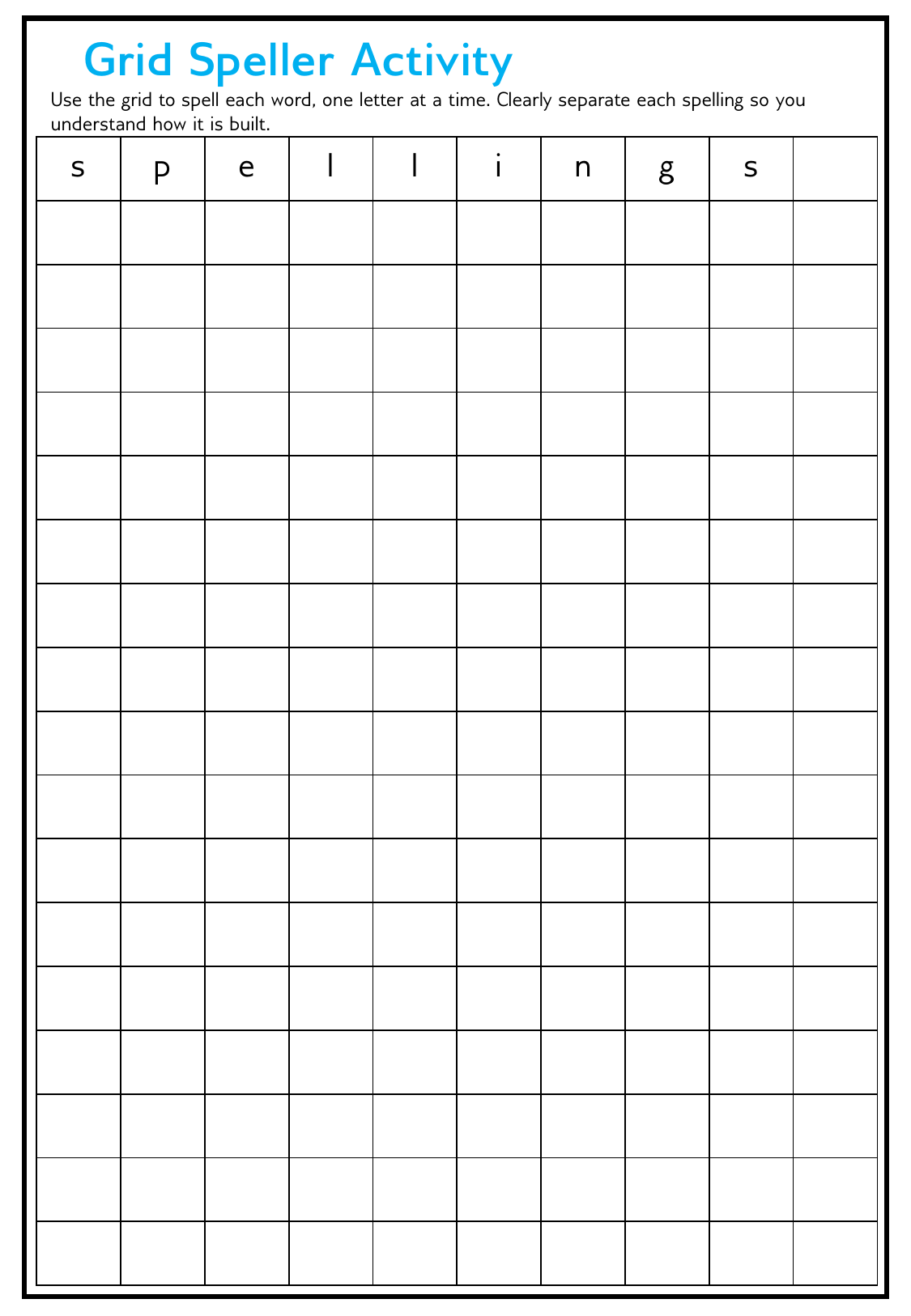

Grid Speller Activity
Use the grid to spell each word, one letter at a time. Clearly separate each spelling so you understand how it is built.
| s | p | e | l | l | i | n | g | s |  |
| --- | --- | --- | --- | --- | --- | --- | --- | --- | --- |
|  |  |  |  |  |  |  |  |  |  |
|  |  |  |  |  |  |  |  |  |  |
|  |  |  |  |  |  |  |  |  |  |
|  |  |  |  |  |  |  |  |  |  |
|  |  |  |  |  |  |  |  |  |  |
|  |  |  |  |  |  |  |  |  |  |
|  |  |  |  |  |  |  |  |  |  |
|  |  |  |  |  |  |  |  |  |  |
|  |  |  |  |  |  |  |  |  |  |
|  |  |  |  |  |  |  |  |  |  |
|  |  |  |  |  |  |  |  |  |  |
|  |  |  |  |  |  |  |  |  |  |
|  |  |  |  |  |  |  |  |  |  |
|  |  |  |  |  |  |  |  |  |  |
|  |  |  |  |  |  |  |  |  |  |
|  |  |  |  |  |  |  |  |  |  |
|  |  |  |  |  |  |  |  |  |  |